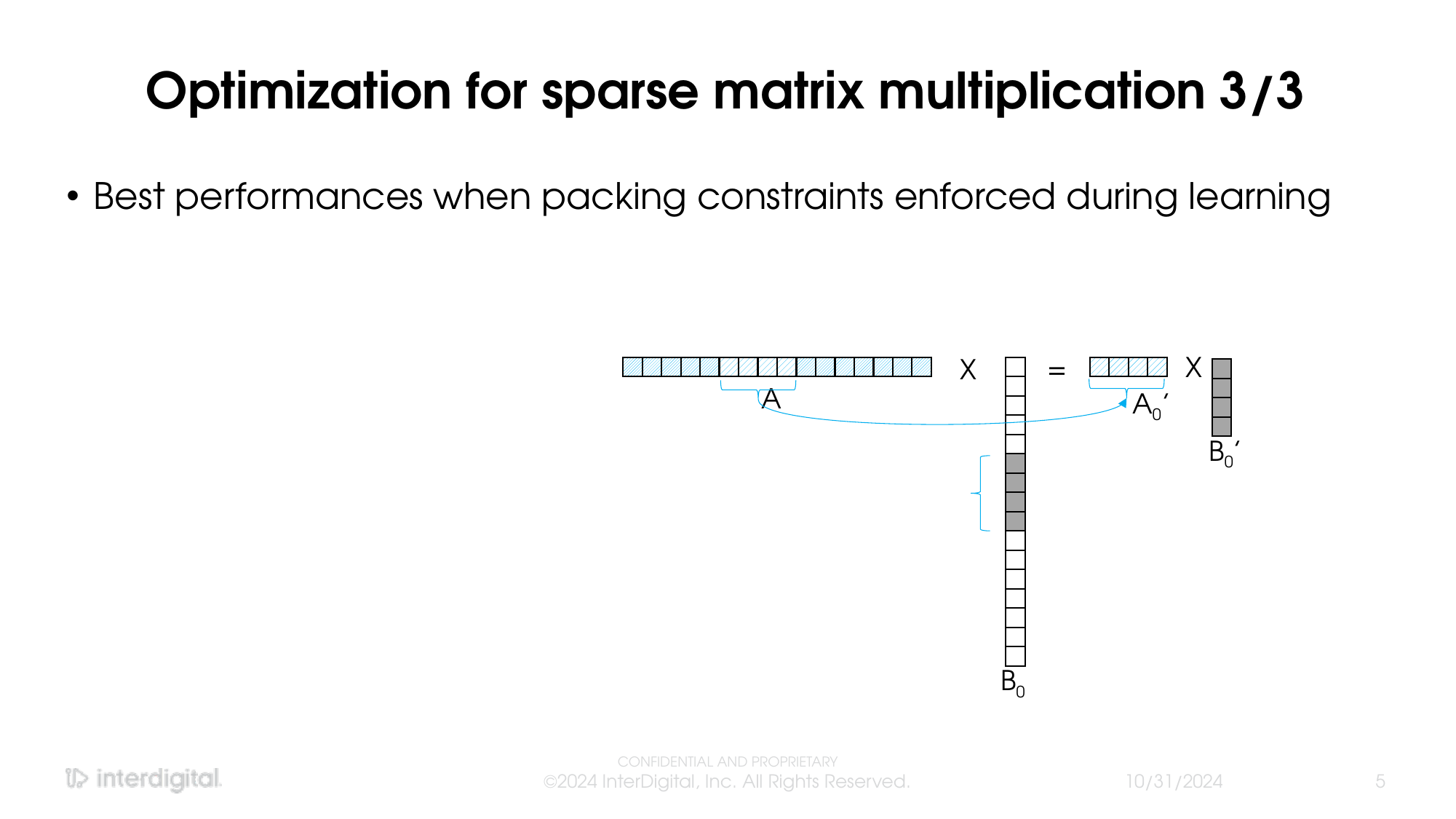

# Optimization for sparse matrix multiplication 3/3
Best performances when packing constraints enforced during learning
X

=
X

A
A0’
B0’

B0
CONFIDENTIAL AND PROPRIETARY
©2024 InterDigital, Inc. All Rights Reserved.
10/31/2024
5